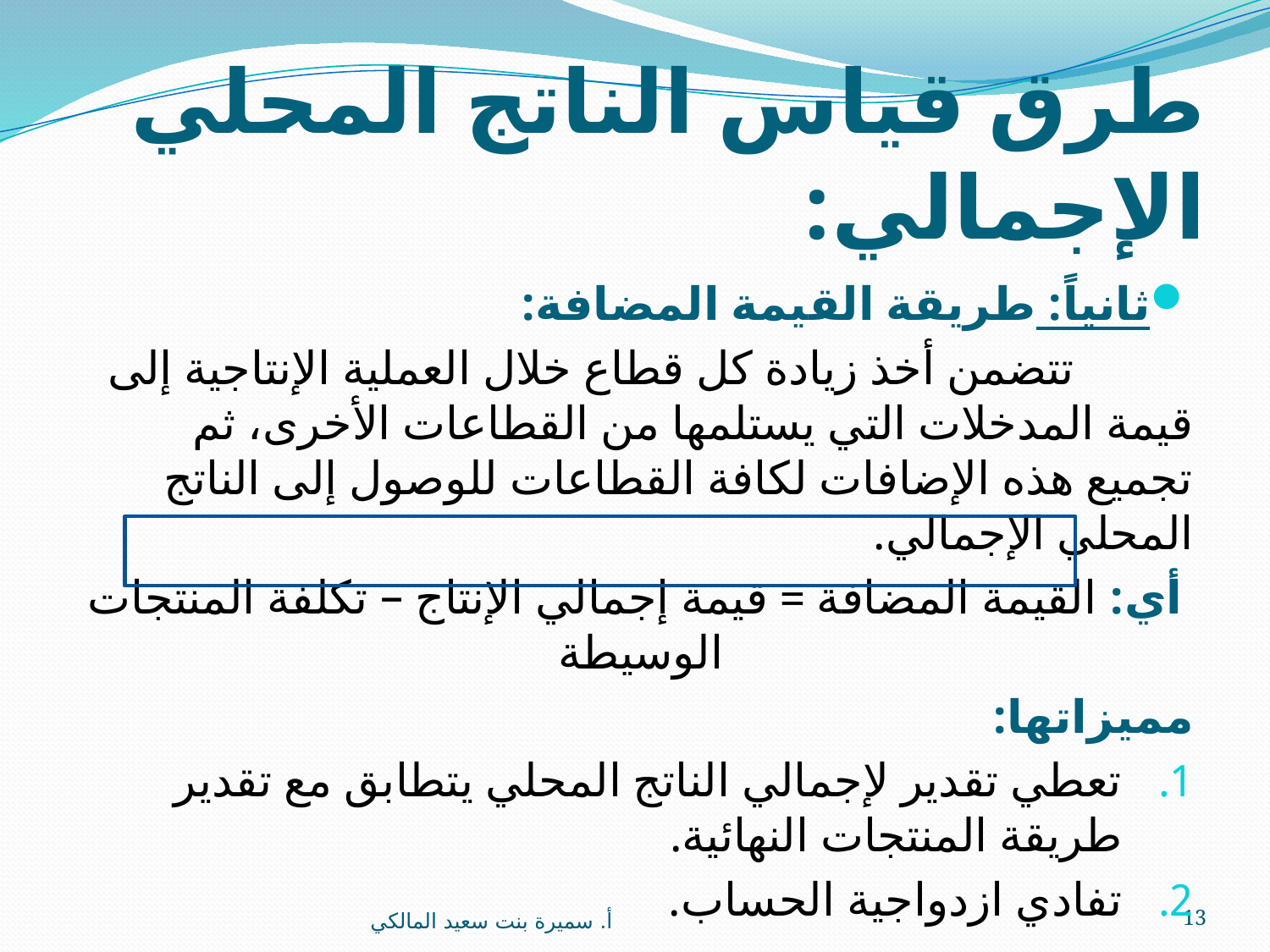

# طرق قياس الناتج المحلي الإجمالي:
ثانياً: طريقة القيمة المضافة:
          تتضمن أخذ زيادة كل قطاع خلال العملية الإنتاجية إلى قيمة المدخلات التي يستلمها من القطاعات الأخرى، ثم تجميع هذه الإضافات لكافة القطاعات للوصول إلى الناتج المحلي الإجمالي.
أي: القيمة المضافة = قيمة إجمالي الإنتاج – تكلفة المنتجات الوسيطة
مميزاتها:
تعطي تقدير لإجمالي الناتج المحلي يتطابق مع تقدير طريقة المنتجات النهائية.
تفادي ازدواجية الحساب.

أ. سميرة بنت سعيد المالكي
13